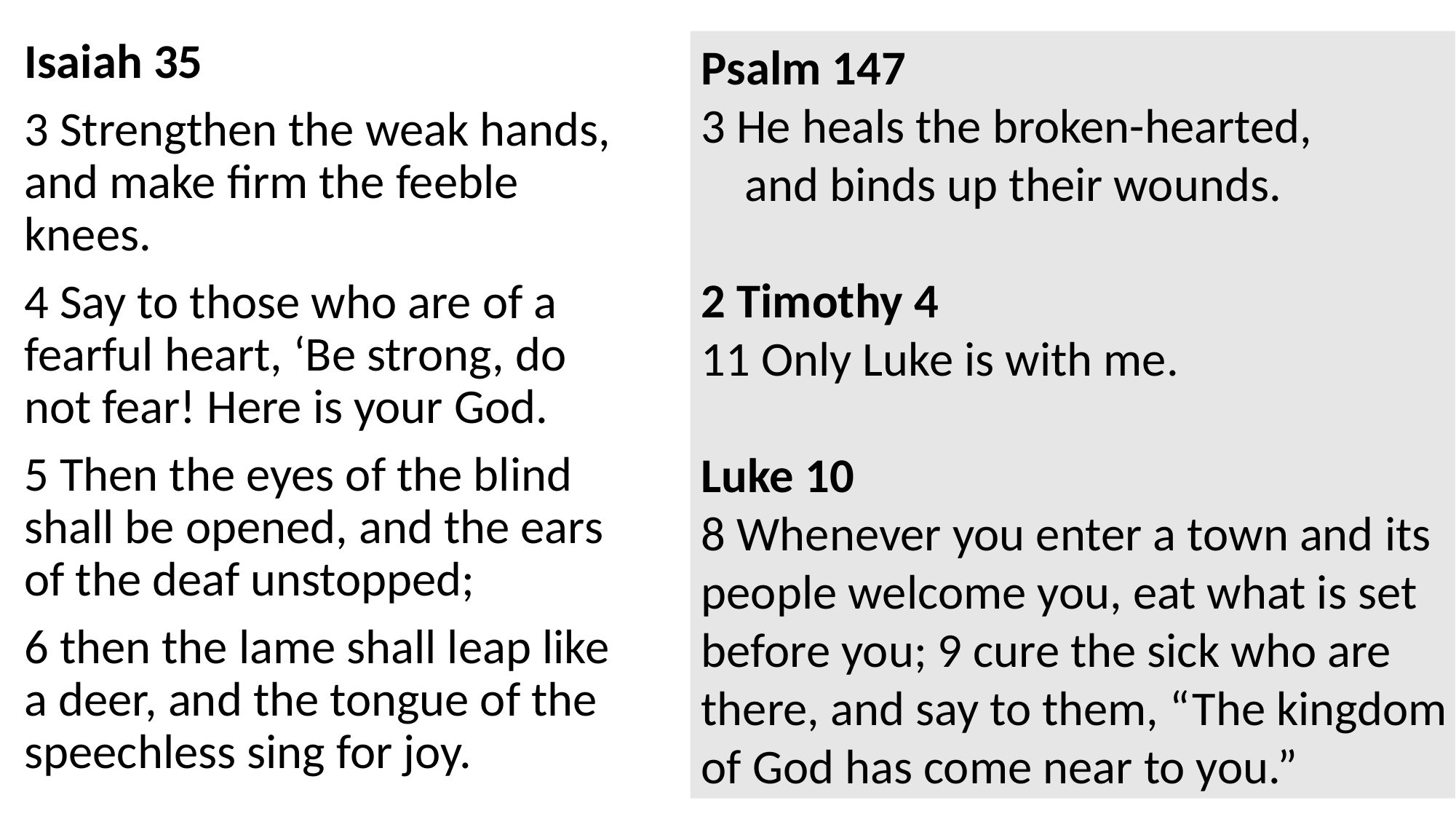

Isaiah 35
3 Strengthen the weak hands, and make firm the feeble knees.
4 Say to those who are of a fearful heart, ‘Be strong, do not fear! Here is your God.
5 Then the eyes of the blind shall be opened, and the ears of the deaf unstopped;
6 then the lame shall leap like a deer, and the tongue of the speechless sing for joy.

Psalm 147
3 He heals the broken-hearted,
    and binds up their wounds.

2 Timothy 4
11 Only Luke is with me.

Luke 10
8 Whenever you enter a town and its people welcome you, eat what is set before you; 9 cure the sick who are there, and say to them, “The kingdom of God has come near to you.”